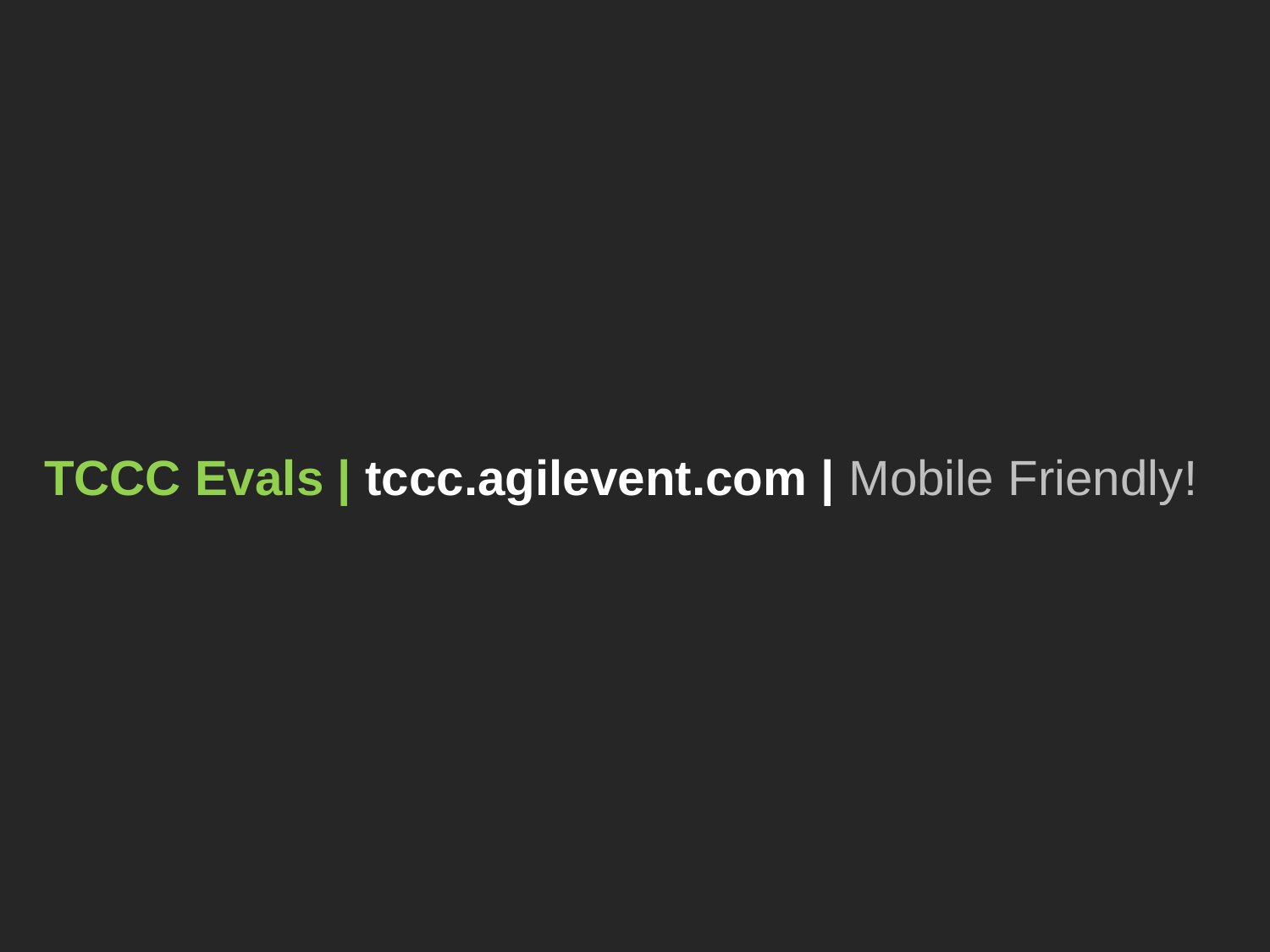

# TCCC Evals | tccc.agilevent.com | Mobile Friendly!